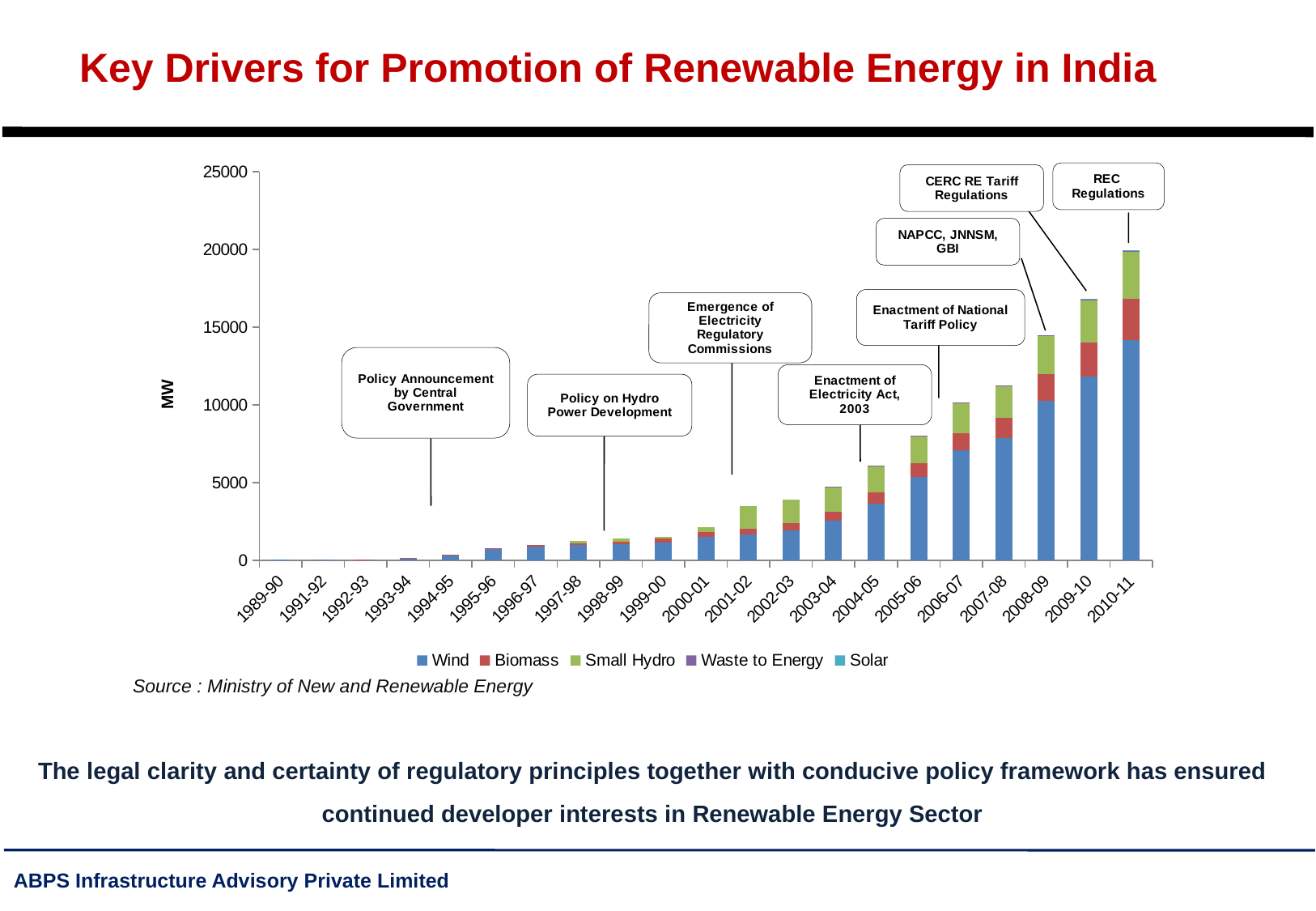

# Key Drivers for Promotion of Renewable Energy in India

### Chart

| Category | Wind | Biomass | Small Hydro | Waste to Energy | Solar |
|---|---|---|---|---|---|
| 1989-90 | 32.0 | None | None | None | None |
| 1991-92 | 41.0 | None | None | None | None |
| 1992-93 | 54.0 | 8.5 | None | None | None |
| 1993-94 | 115.0 | 21.5 | None | None | None |
| 1994-95 | 351.0 | 27.0 | None | None | None |
| 1995-96 | 733.0 | 57.0 | None | None | None |
| 1996-97 | 900.0 | 86.0 | None | None | None |
| 1997-98 | 970.0 | 127.5 | 144.0 | None | None |
| 1998-99 | 1025.0 | 171.0 | 224.0 | None | None |
| 1999-00 | 1167.0 | 222.0 | 114.0 | None | None |
| 2000-01 | 1507.0 | 292.3 | 338.0 | None | None |
| 2001-02 | 1666.8 | 381.3 | 1438.8899999999999 | None | None |
| 2002-03 | 1908.8 | 484.3 | 1519.2800000000002 | None | None |
| 2003-04 | 2524.0 | 613.8 | 1603.3200000000002 | 5.0 | None |
| 2004-05 | 3635.7 | 728.8 | 1705.59 | 15.0 | None |
| 2005-06 | 5351.9 | 896.8 | 1747.98 | 30.0 | None |
| 2006-07 | 7094.0 | 1101.83 | 1905.44 | 50.0 | None |
| 2007-08 | 7844.6 | 1325.6299999999999 | 2045.61 | 55.0 | None |
| 2008-09 | 10242.0 | 1752.0 | 2429.77 | 60.0 | None |
| 2009-10 | 11806.75 | 2199.63 | 2735.4100000000003 | 64.96000000000002 | 11.07 |
| 2010-11 | 14157.1 | 2664.63 | 3042.63 | 72.46000000000002 | 37.660000000000004 |
Source : Ministry of New and Renewable Energy
The legal clarity and certainty of regulatory principles together with conducive policy framework has ensured continued developer interests in Renewable Energy Sector